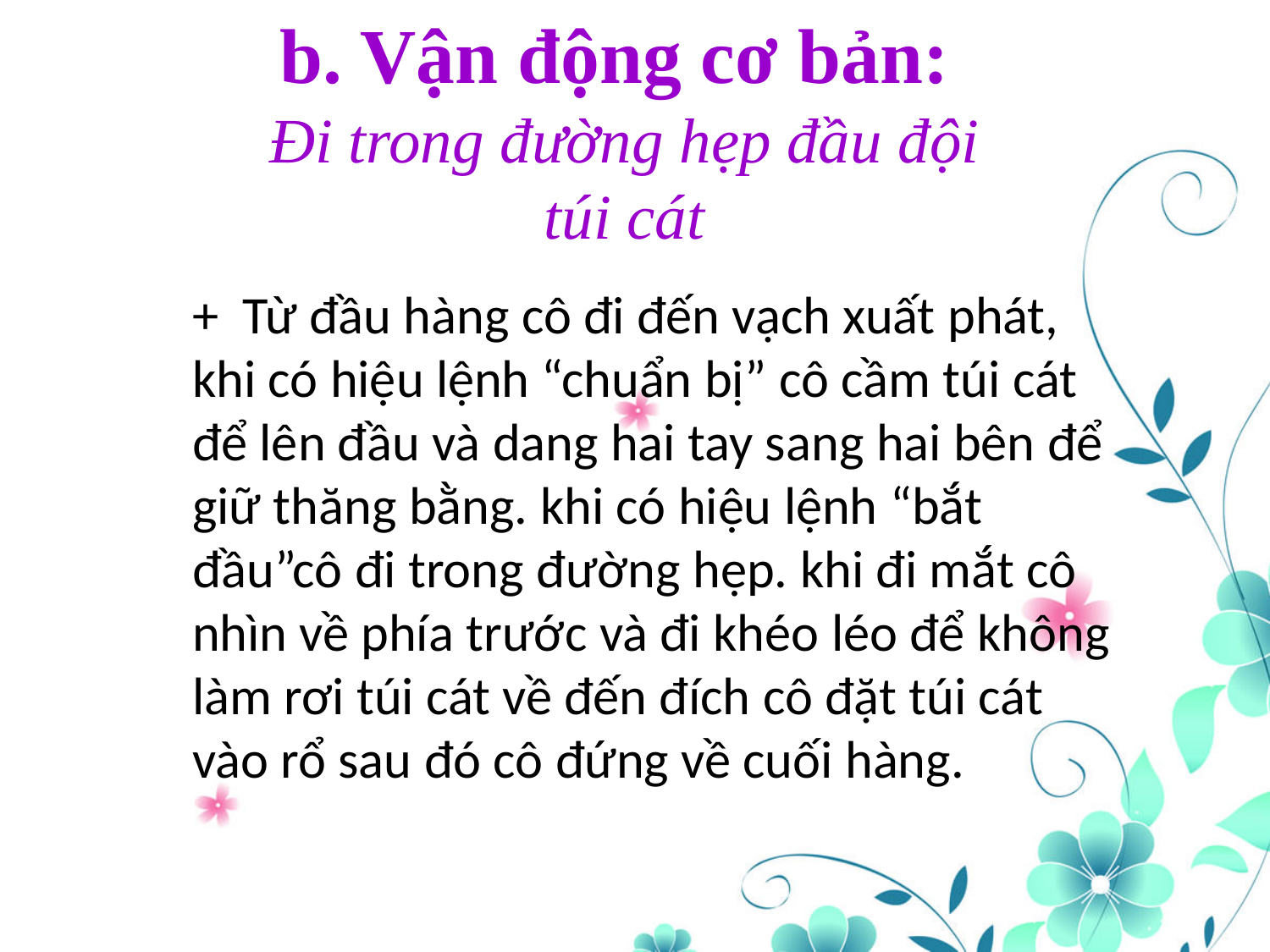

b. Vận động cơ bản:
Đi trong đường hẹp đầu đội túi cát

+  Từ đầu hàng cô đi đến vạch xuất phát, khi có hiệu lệnh “chuẩn bị” cô cầm túi cát để lên đầu và dang hai tay sang hai bên để giữ thăng bằng. khi có hiệu lệnh “bắt đầu”cô đi trong đường hẹp. khi đi mắt cô nhìn về phía trước và đi khéo léo để không làm rơi túi cát về đến đích cô đặt túi cát vào rổ sau đó cô đứng về cuối hàng.